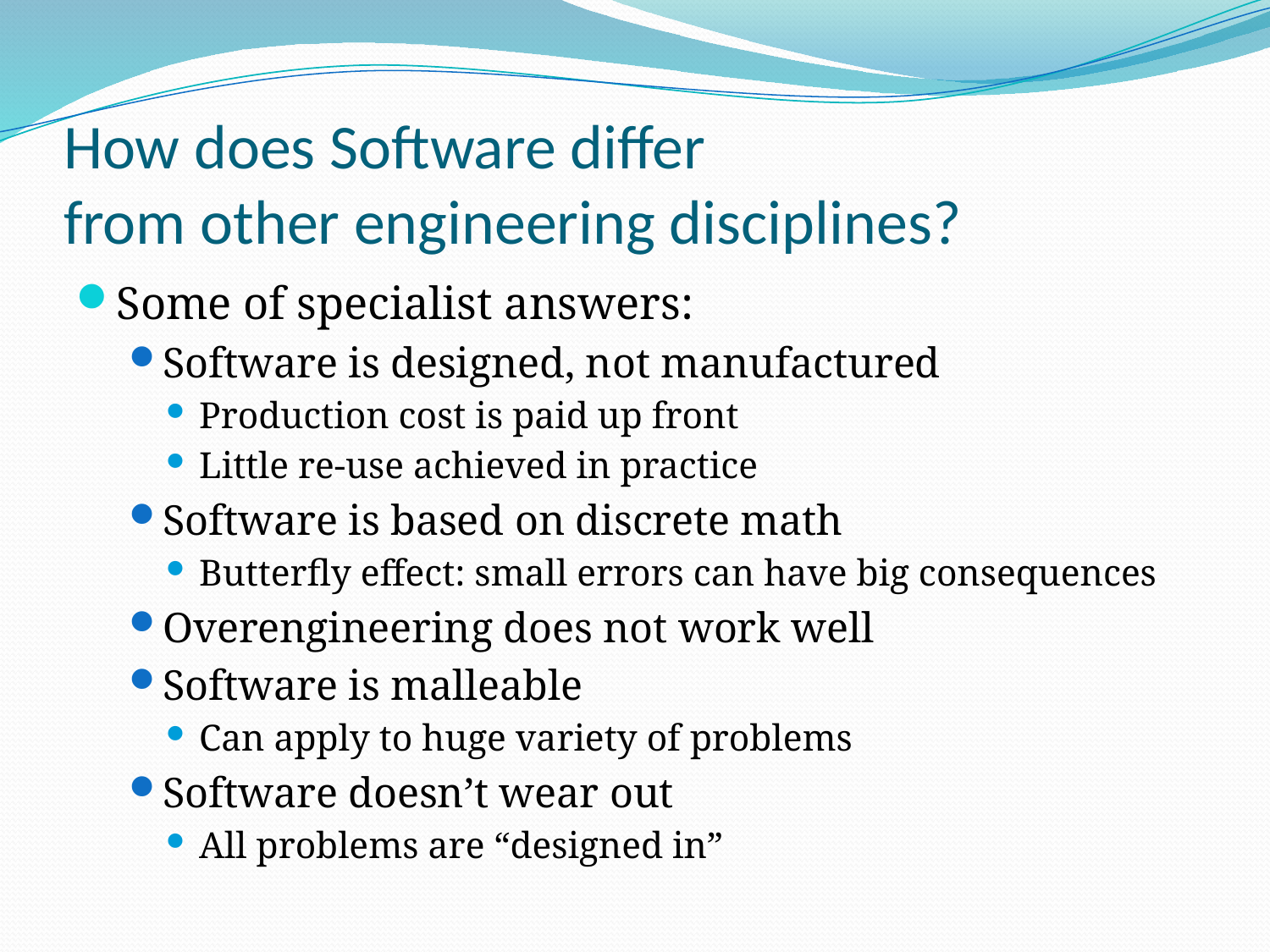

# How does Software differ from other engineering disciplines?
Some of specialist answers:
Software is designed, not manufactured
Production cost is paid up front
Little re-use achieved in practice
Software is based on discrete math
Butterfly effect: small errors can have big consequences
Overengineering does not work well
Software is malleable
Can apply to huge variety of problems
Software doesn’t wear out
All problems are “designed in”